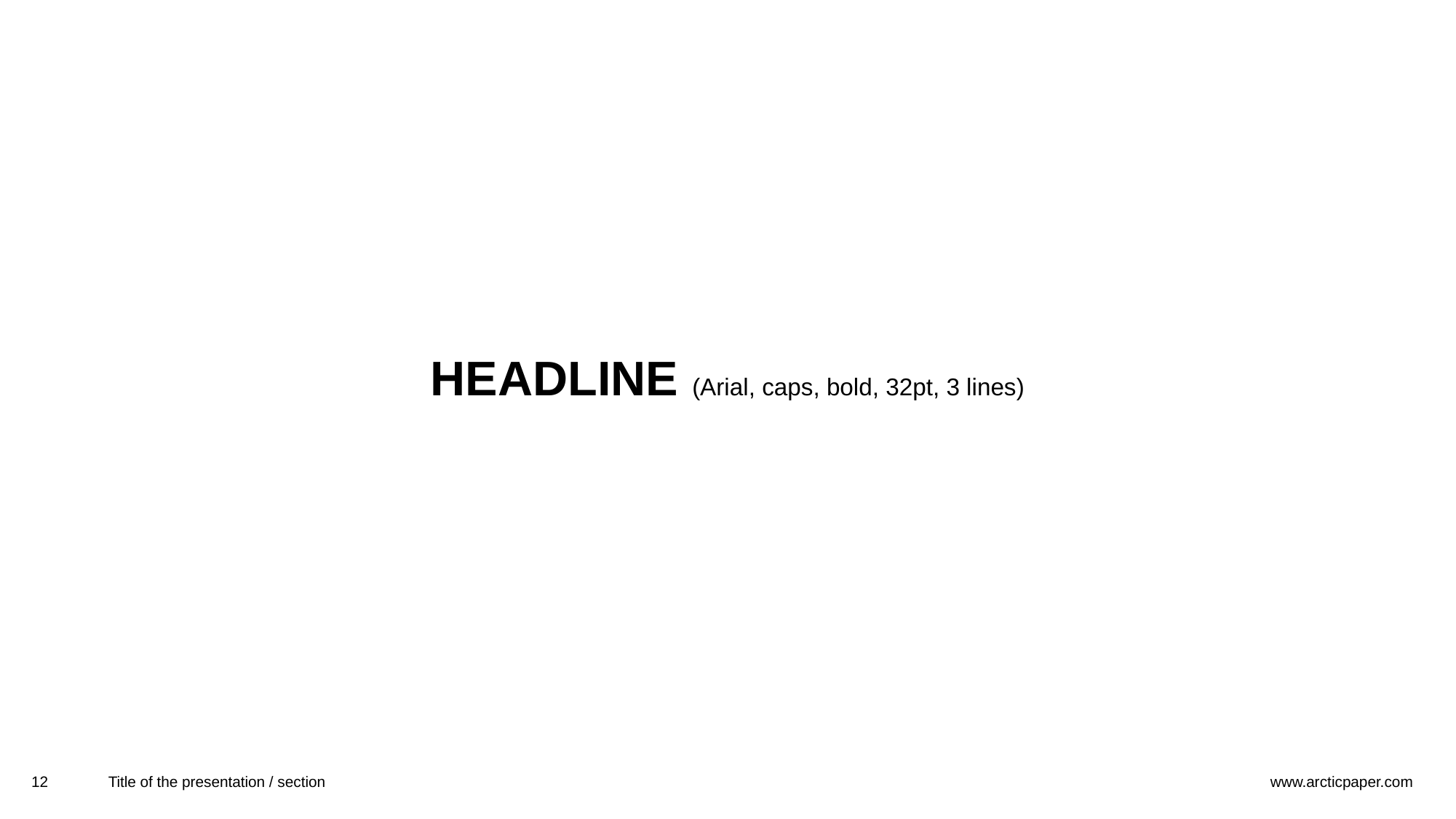

Headline (Arial, caps, bold, 32pt, 3 lines)
12
Title of the presentation / section
www.arcticpaper.com